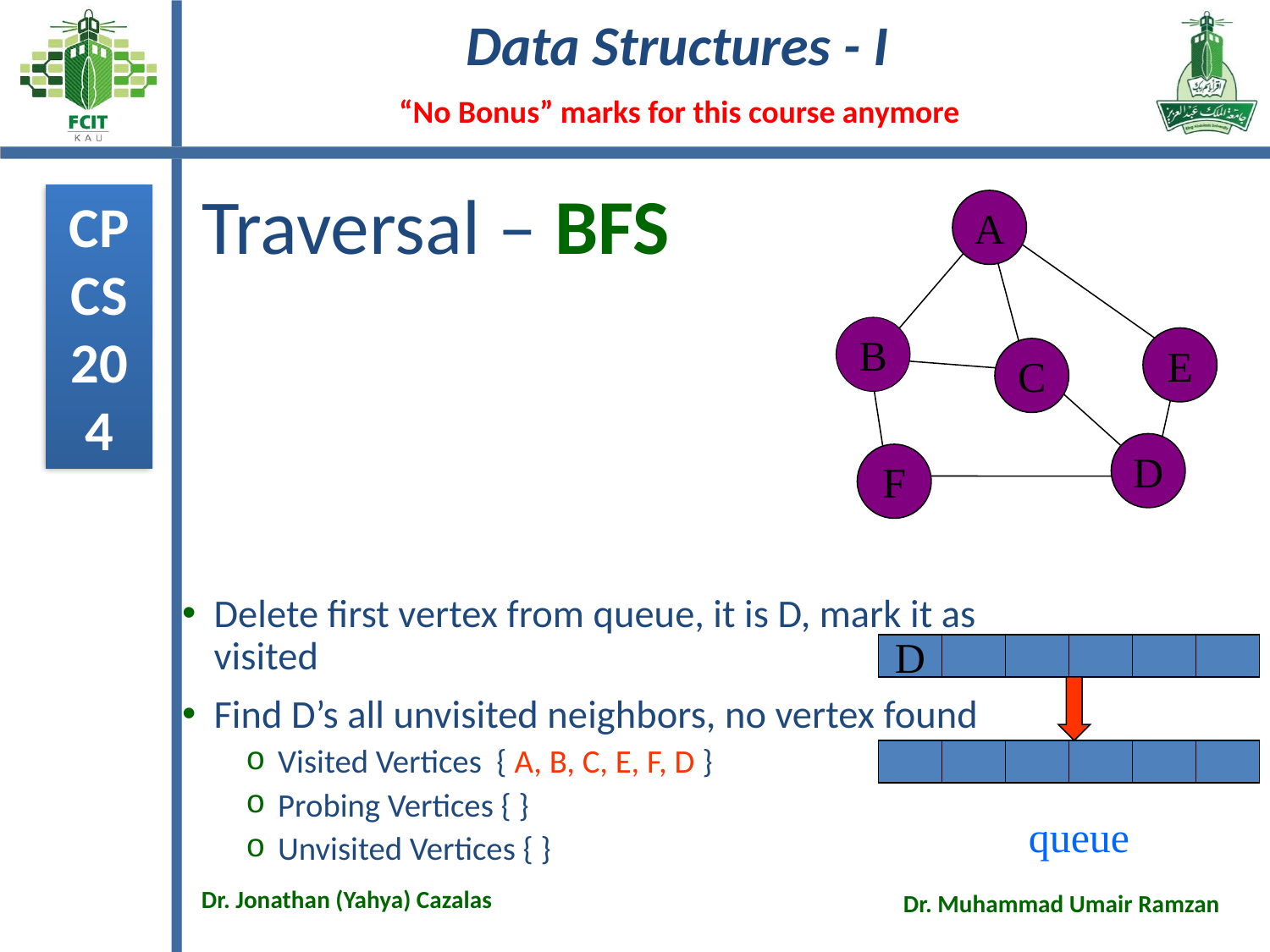

# Traversal – BFS
A

B
E
C

D
F

Delete first vertex from queue, it is D, mark it as visited
Find D’s all unvisited neighbors, no vertex found
Visited Vertices  { A, B, C, E, F, D }
Probing Vertices { }
Unvisited Vertices { }
D

queue